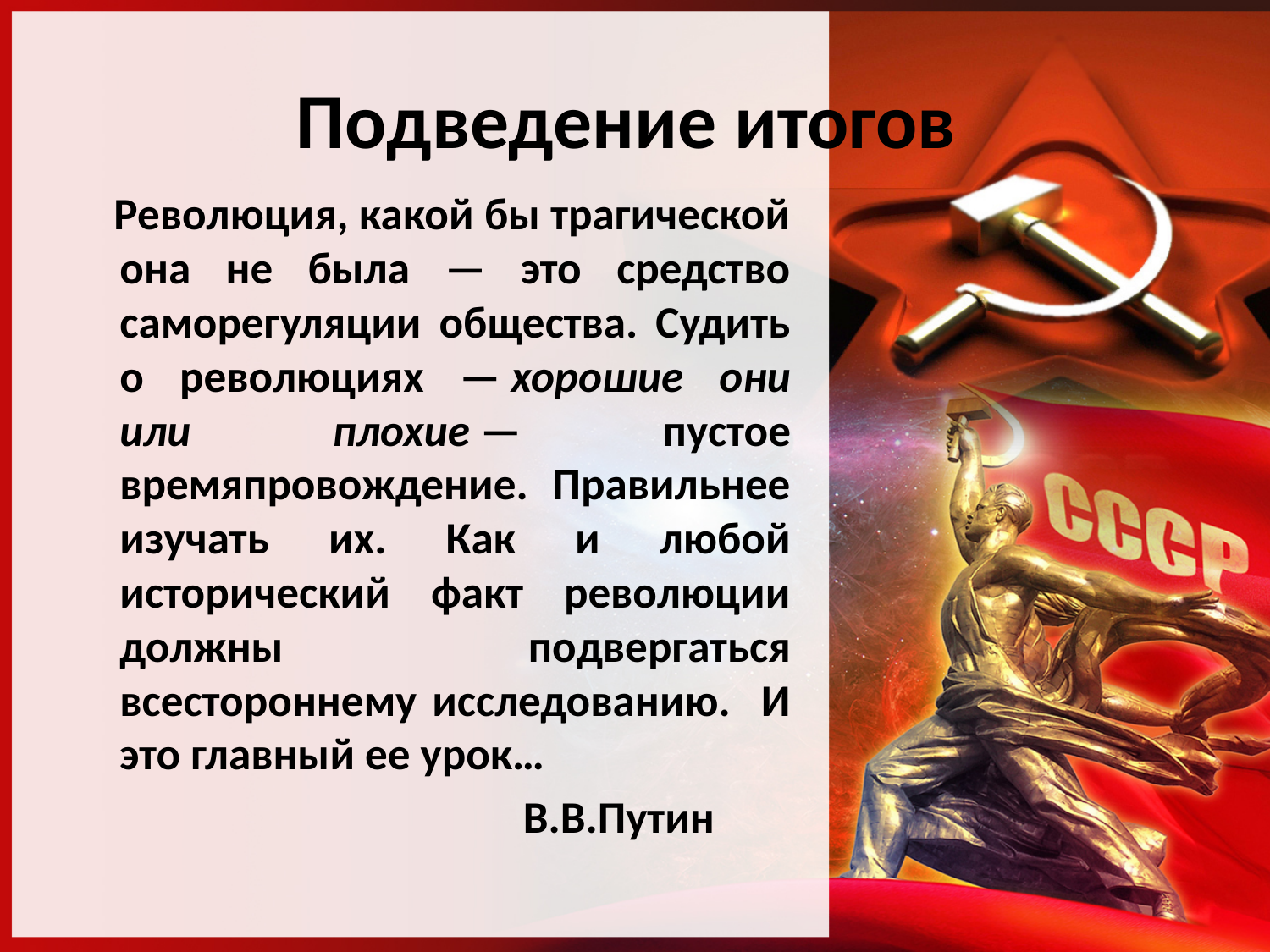

# Подведение итогов
    Революция, какой бы трагической она не была — это средство саморегуляции общества. Судить о революциях — хорошие они или плохие — пустое времяпровождение.  Правильнее изучать их. Как и любой исторический факт революции должны подвергаться всестороннему исследованию.  И это главный ее урок…
                                            В.В.Путин